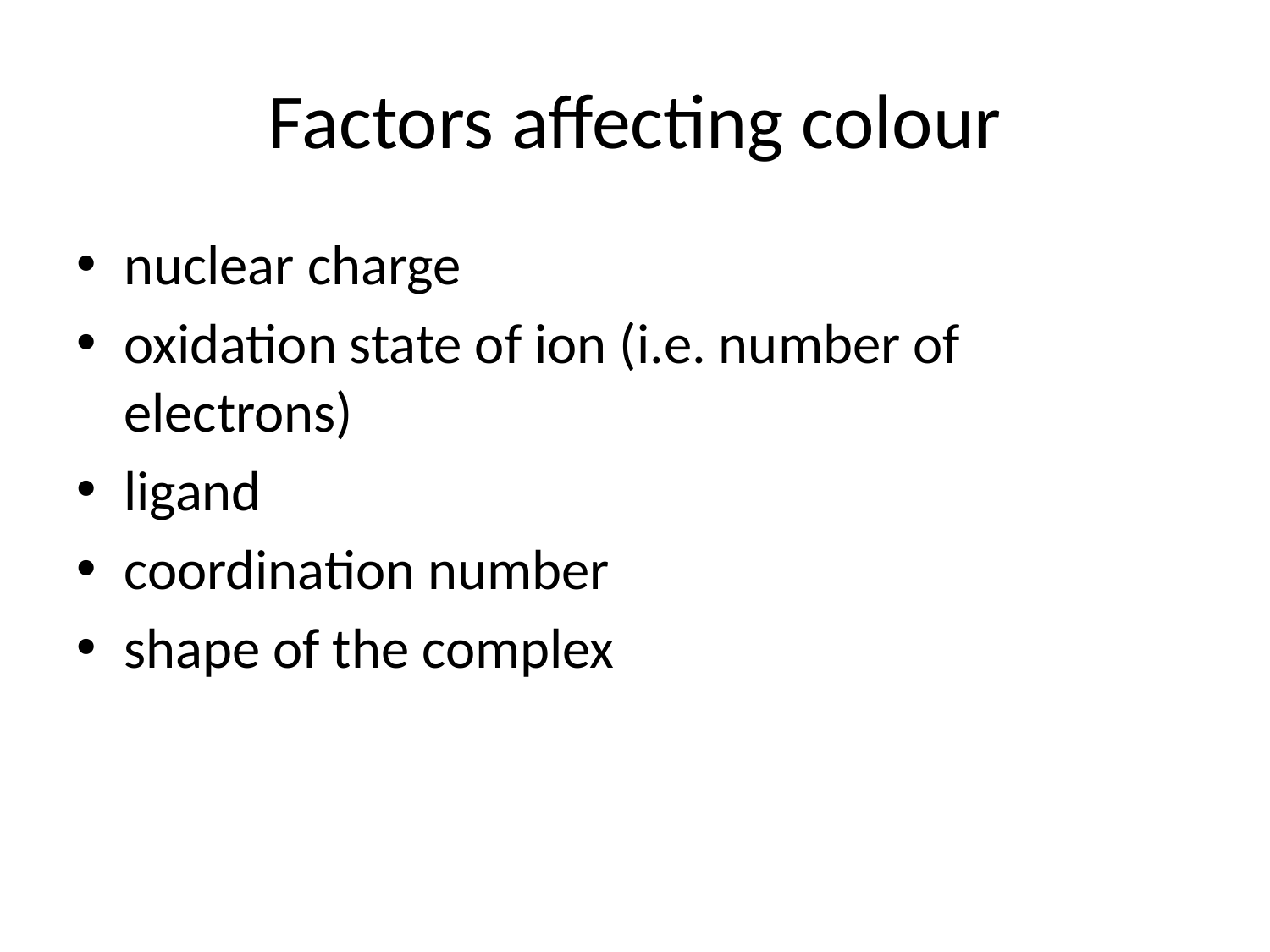

# Factors affecting colour
nuclear charge
oxidation state of ion (i.e. number of electrons)
ligand
coordination number
shape of the complex